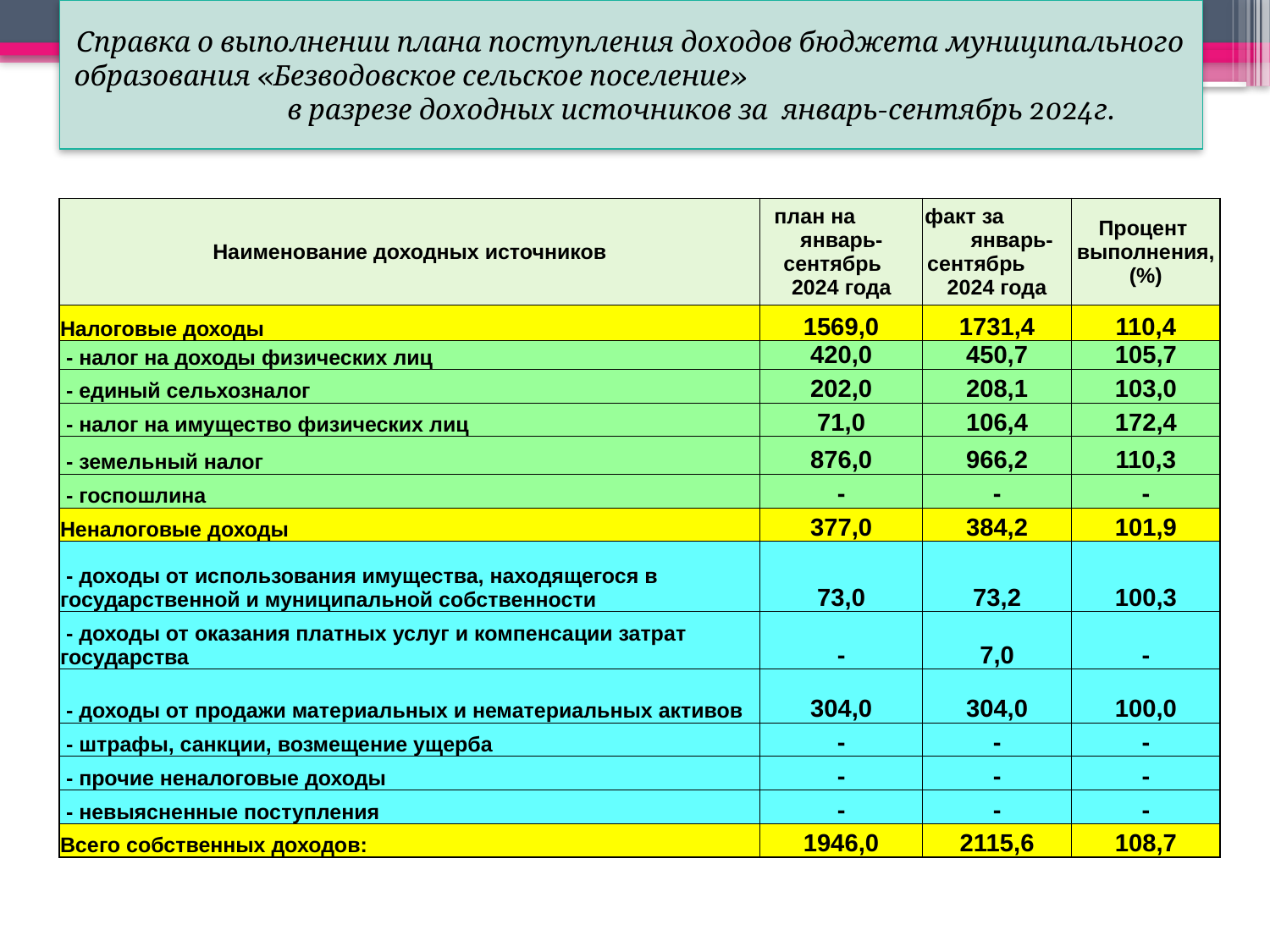

# Справка о выполнении плана поступления доходов бюджета муниципального образования «Безводовское сельское поселение»                                                                                       в разрезе доходных источников за  январь-сентябрь 2024г.
| Наименование доходных источников | план на январь-сентябрь 2024 года | факт за январь-сентябрь 2024 года | Процент выполнения, (%) |
| --- | --- | --- | --- |
| Налоговые доходы | 1569,0 | 1731,4 | 110,4 |
| - налог на доходы физических лиц | 420,0 | 450,7 | 105,7 |
| - единый сельхозналог | 202,0 | 208,1 | 103,0 |
| - налог на имущество физических лиц | 71,0 | 106,4 | 172,4 |
| - земельный налог | 876,0 | 966,2 | 110,3 |
| - госпошлина | - | - | - |
| Неналоговые доходы | 377,0 | 384,2 | 101,9 |
| - доходы от использования имущества, находящегося в государственной и муниципальной собственности | 73,0 | 73,2 | 100,3 |
| - доходы от оказания платных услуг и компенсации затрат государства | - | 7,0 | - |
| - доходы от продажи материальных и нематериальных активов | 304,0 | 304,0 | 100,0 |
| - штрафы, санкции, возмещение ущерба | - | - | - |
| - прочие неналоговые доходы | - | - | - |
| - невыясненные поступления | - | - | - |
| Всего собственных доходов: | 1946,0 | 2115,6 | 108,7 |